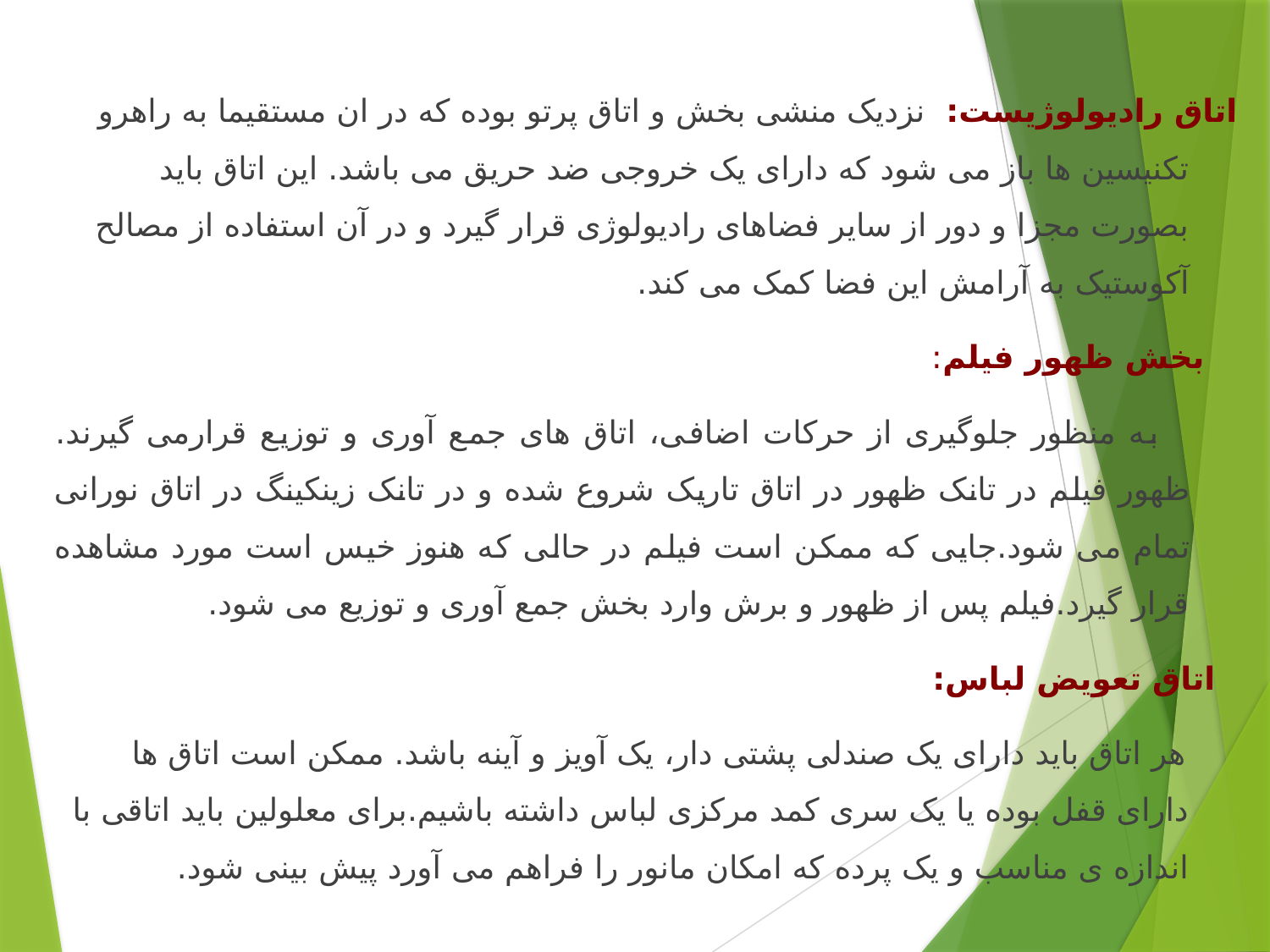

اتاق رادیولوژیست:  نزدیک منشی بخش و اتاق پرتو بوده که در ان مستقیما به راهرو تکنیسین ها باز می شود که دارای یک خروجی ضد حریق می باشد. این اتاق باید بصورت مجزا و دور از سایر فضاهای رادیولوژی قرار گیرد و در آن استفاده از مصالح آکوستیک به آرامش این فضا کمک می کند.
   بخش ظهور فیلم:
      به منظور جلوگیری از حرکات اضافی، اتاق های جمع آوری و توزیع قرارمی گیرند. ظهور فیلم در تانک ظهور در اتاق تاریک شروع شده و در تانک زینکینگ در اتاق نورانی تمام می شود.جایی که ممکن است فیلم در حالی که هنوز خیس است مورد مشاهده قرار گیرد.فیلم پس از ظهور و برش وارد بخش جمع آوری و توزیع می شود.
  اتاق تعویض لباس:
     هر اتاق باید دارای یک صندلی پشتی دار، یک آویز و آینه باشد. ممکن است اتاق ها دارای قفل بوده یا یک سری کمد مرکزی لباس داشته باشیم.برای معلولین باید اتاقی با اندازه ی مناسب و یک پرده که امکان مانور را فراهم می آورد پیش بینی شود.